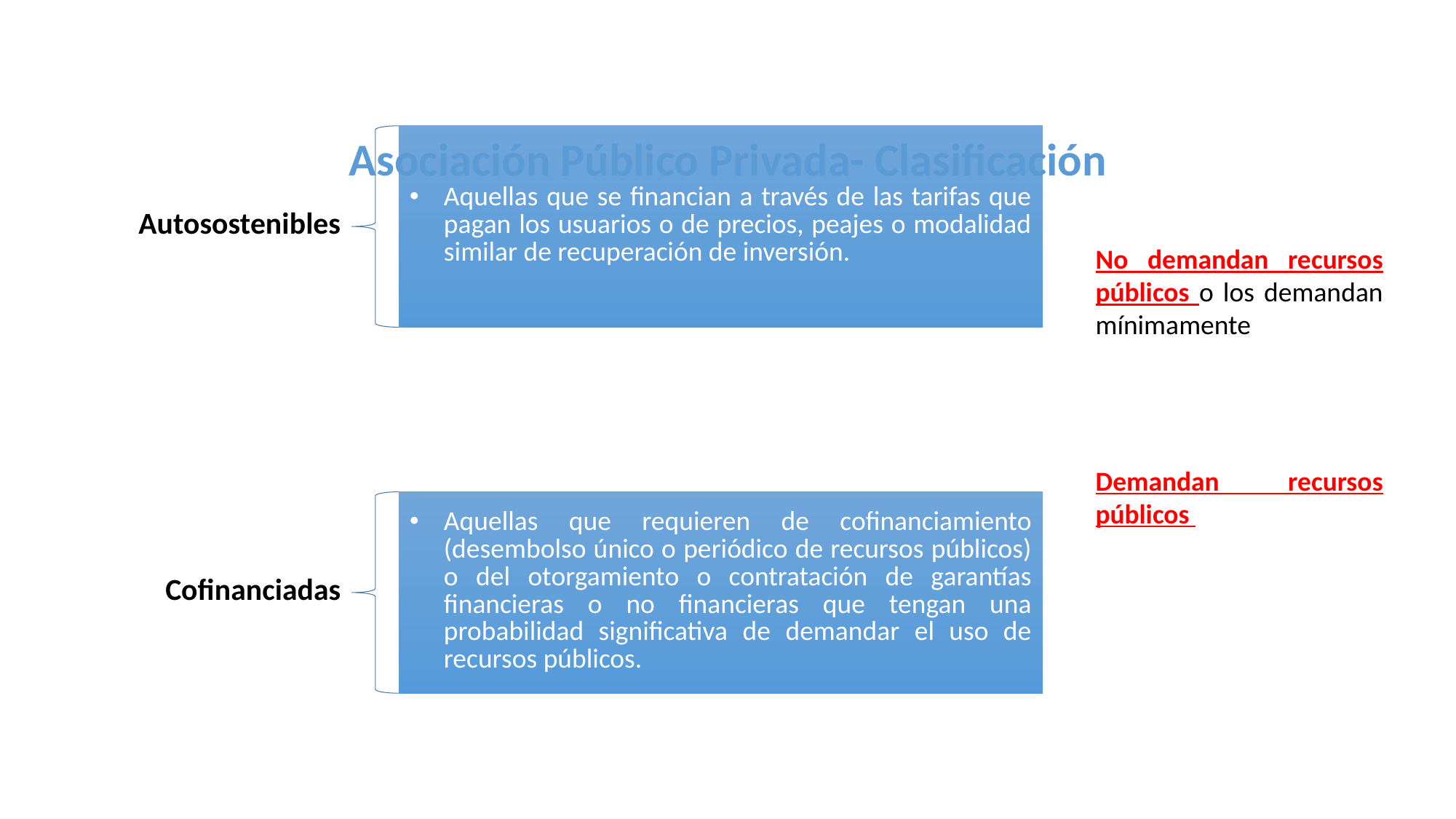

Autosostenibles
Aquellas que se financian a través de las tarifas que pagan los usuarios o de precios, peajes o modalidad similar de recuperación de inversión.
Cofinanciadas
Aquellas que requieren de cofinanciamiento (desembolso único o periódico de recursos públicos) o del otorgamiento o contratación de garantías financieras o no financieras que tengan una probabilidad significativa de demandar el uso de recursos públicos.
Asociación Público Privada- Clasificación
No demandan recursos públicos o los demandan mínimamente
Demandan recursos públicos